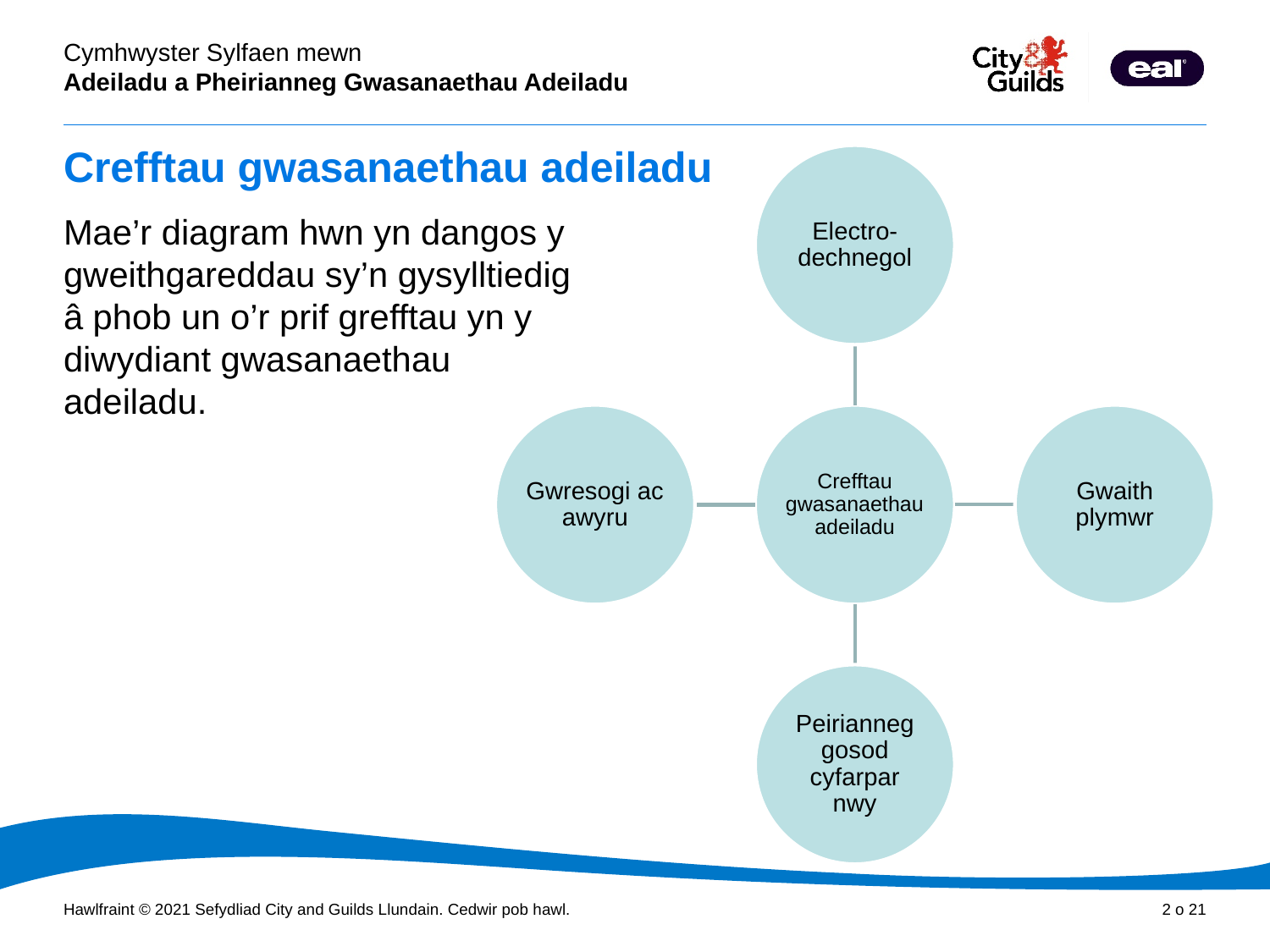

# Crefftau gwasanaethau adeiladu
Crefftau gwasanaethau adeiladu

Electro-dechnegol

Gwaith plymwr

Peirianneg gosod cyfarpar nwy

Gwresogi ac awyru
Mae’r diagram hwn yn dangos y gweithgareddau sy’n gysylltiedig â phob un o’r prif grefftau yn y diwydiant gwasanaethau adeiladu.